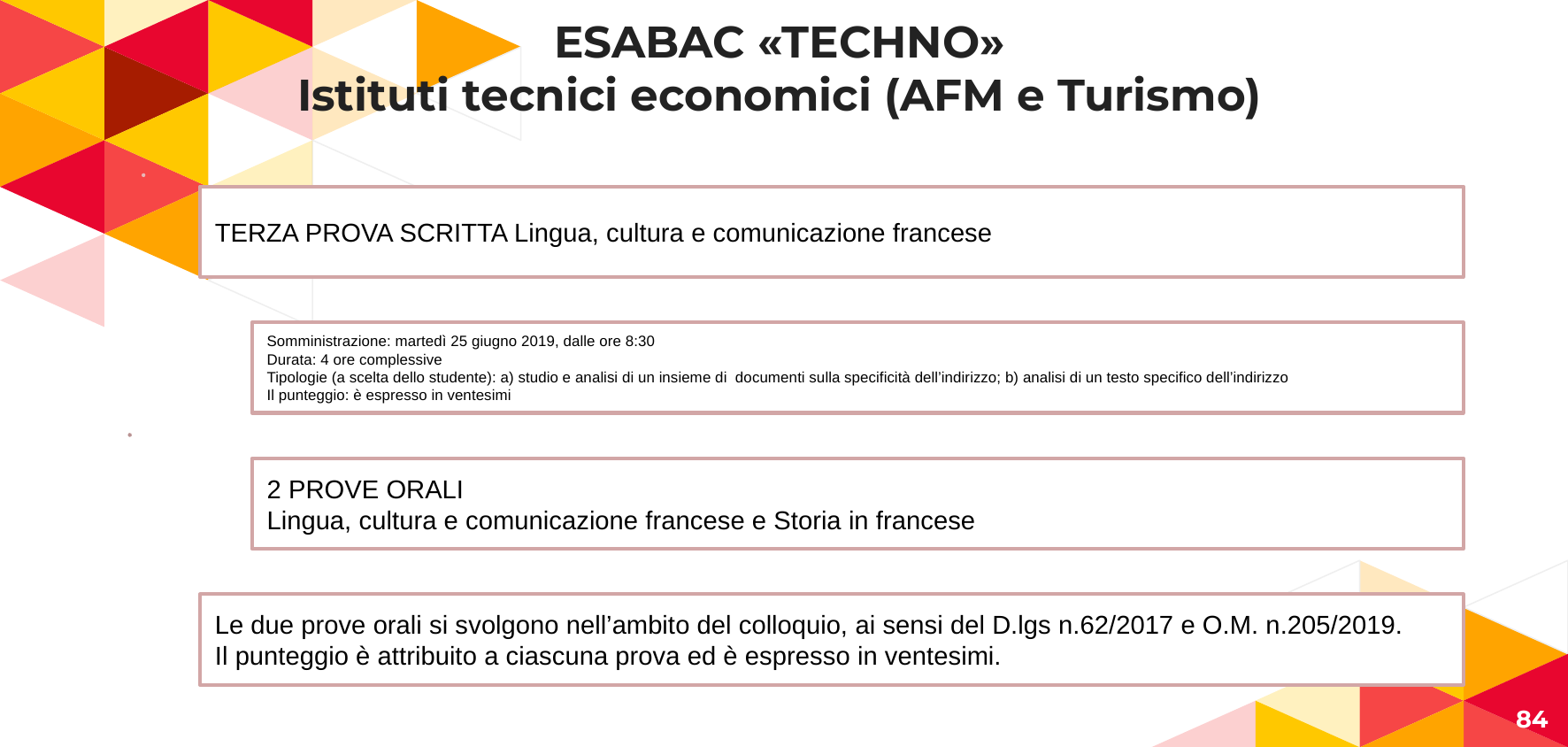

# ESABAC «TECHNO» Istituti tecnici economici (AFM e Turismo)
TERZA PROVA SCRITTA Lingua, cultura e comunicazione francese
Somministrazione: martedì 25 giugno 2019, dalle ore 8:30
Durata: 4 ore complessive
Tipologie (a scelta dello studente): a) studio e analisi di un insieme di  documenti sulla specificità dell’indirizzo; b) analisi di un testo specifico dell’indirizzo
Il punteggio: è espresso in ventesimi
2 PROVE ORALI
Lingua, cultura e comunicazione francese e Storia in francese
Le due prove orali si svolgono nell’ambito del colloquio, ai sensi del D.lgs n.62/2017 e O.M. n.205/2019.
Il punteggio è attribuito a ciascuna prova ed è espresso in ventesimi.

84